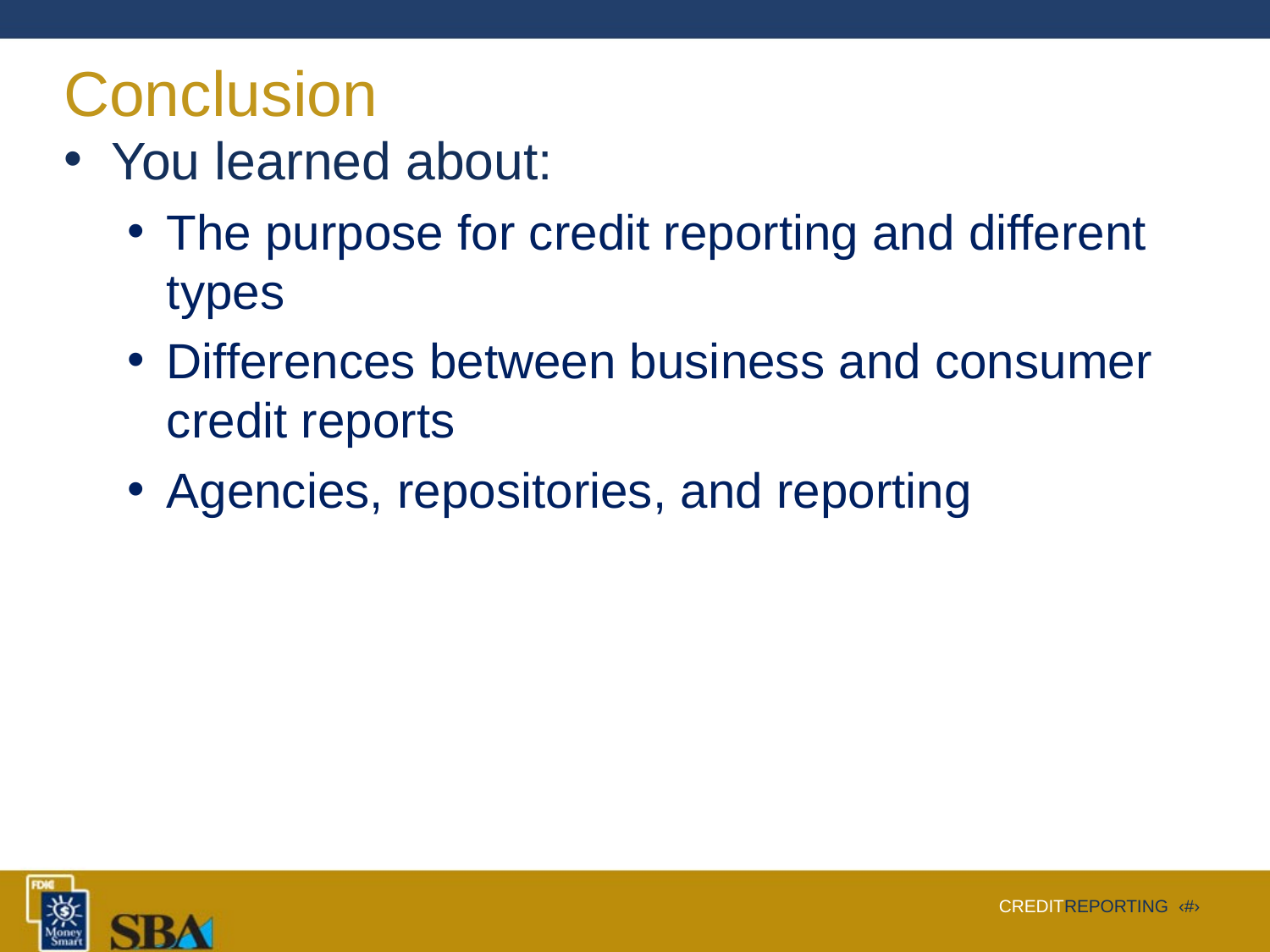

# Conclusion
You learned about:
The purpose for credit reporting and different types
Differences between business and consumer credit reports
Agencies, repositories, and reporting